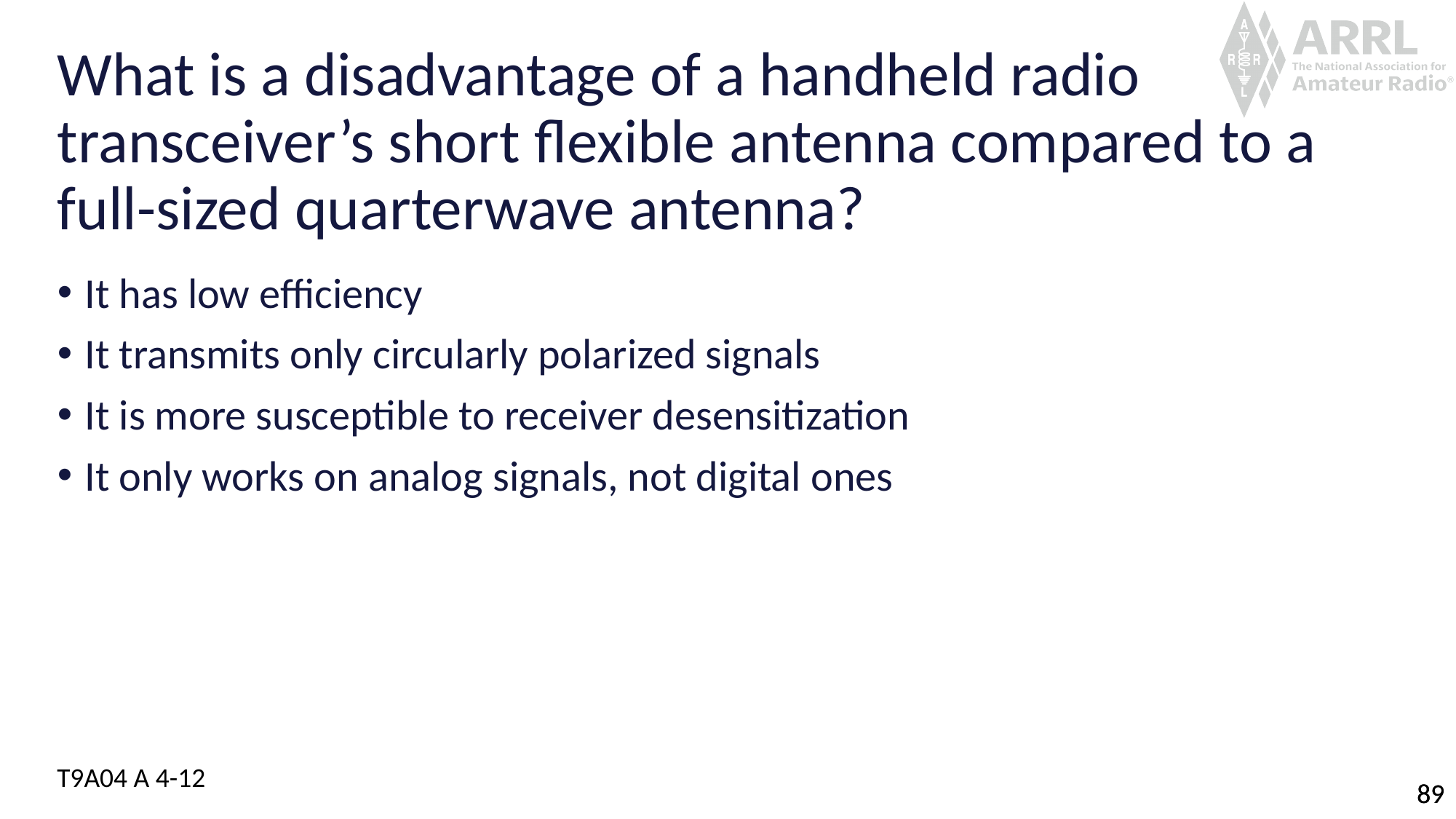

# What is a disadvantage of a handheld radio transceiver’s short flexible antenna compared to a full-sized quarterwave antenna?
It has low efficiency
It transmits only circularly polarized signals
It is more susceptible to receiver desensitization
It only works on analog signals, not digital ones
T9A04 A 4-12